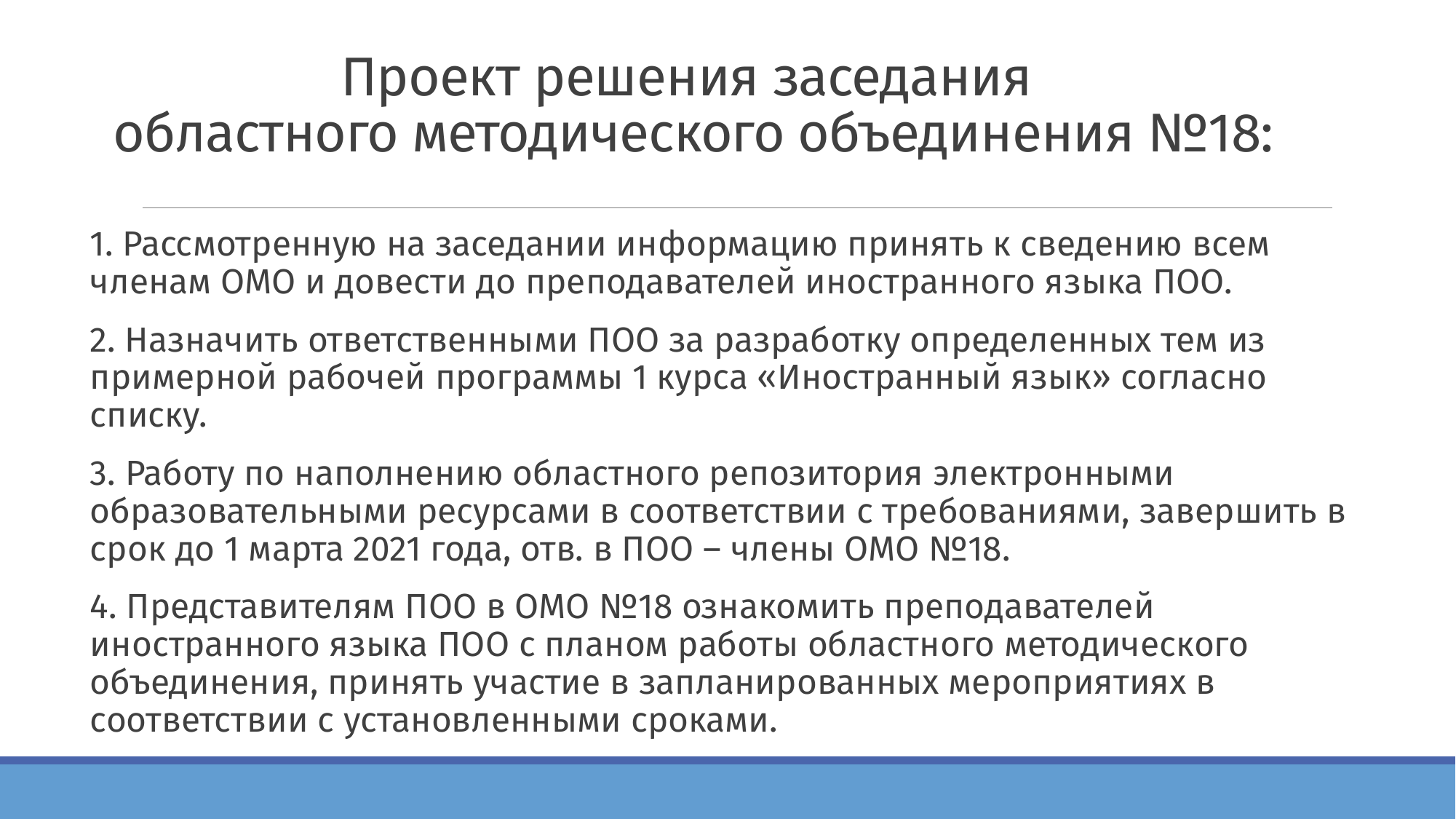

# Проект решения заседания областного методического объединения №18:
1. Рассмотренную на заседании информацию принять к сведению всем членам ОМО и довести до преподавателей иностранного языка ПОО.
2. Назначить ответственными ПОО за разработку определенных тем из примерной рабочей программы 1 курса «Иностранный язык» согласно списку.
3. Работу по наполнению областного репозитория электронными образовательными ресурсами в соответствии с требованиями, завершить в срок до 1 марта 2021 года, отв. в ПОО – члены ОМО №18.
4. Представителям ПОО в ОМО №18 ознакомить преподавателей иностранного языка ПОО с планом работы областного методического объединения, принять участие в запланированных мероприятиях в соответствии с установленными сроками.